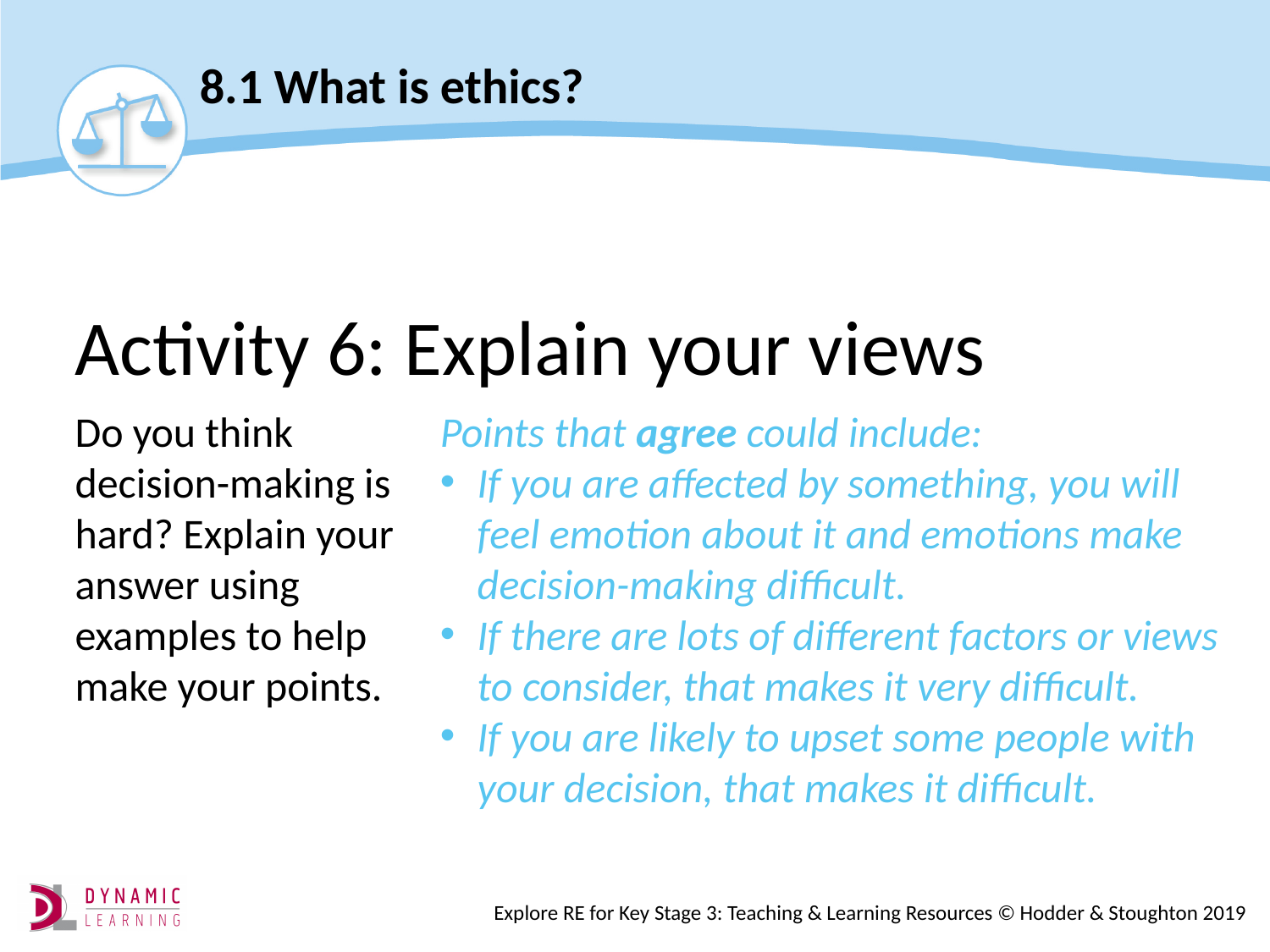

# Activity 6: Explain your views
Points that agree could include:
If you are affected by something, you will feel emotion about it and emotions make decision-making difficult.
If there are lots of different factors or views to consider, that makes it very difficult.
If you are likely to upset some people with your decision, that makes it difficult.
Do you think decision-making is hard? Explain your answer using examples to help make your points.